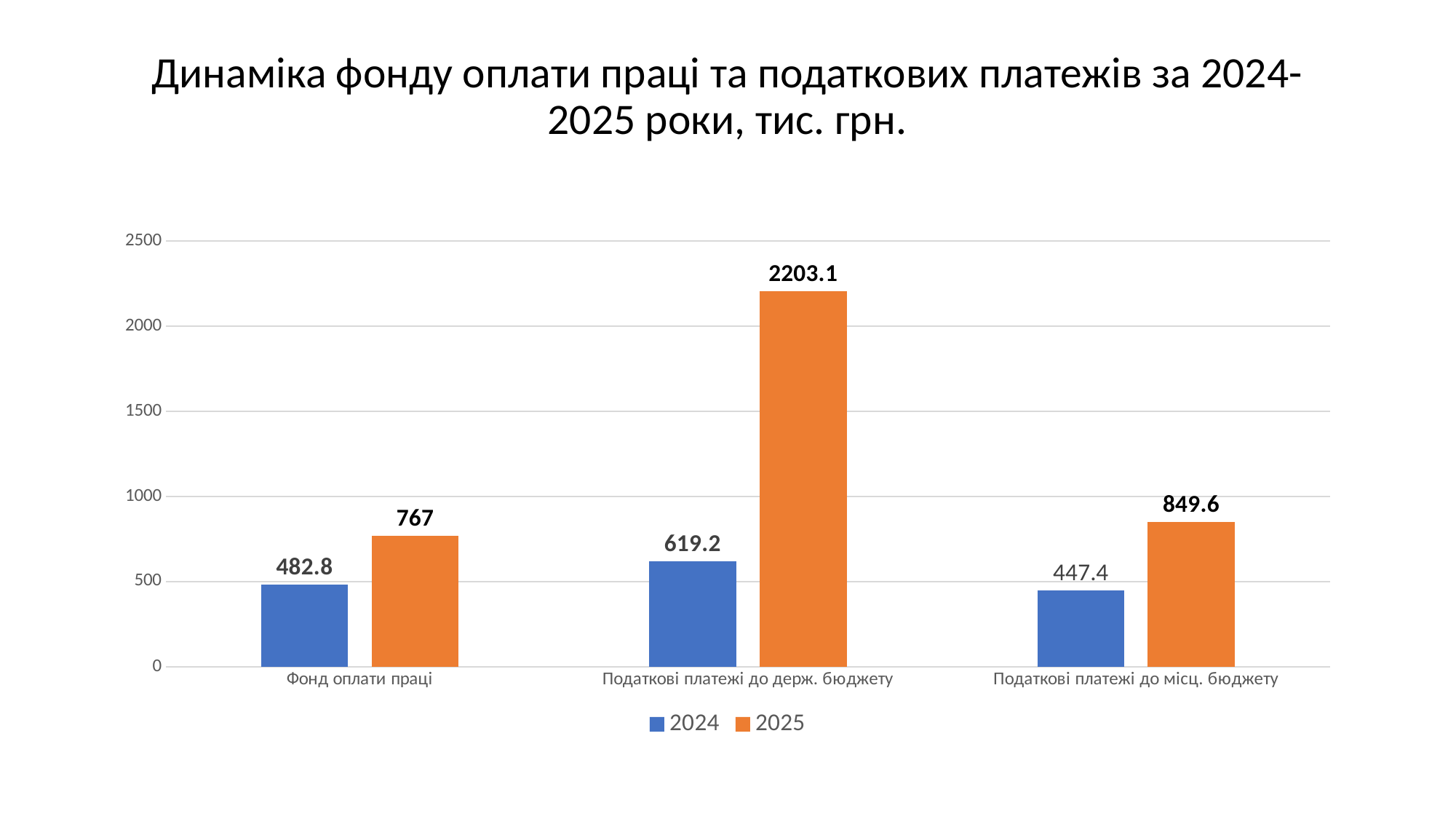

# Динаміка фонду оплати праці та податкових платежів за 2024-2025 роки, тис. грн.

### Chart

| Category | 2024 | 2025 |
|---|---|---|
| Фонд оплати праці | 482.8 | 767.0 |
| Податкові платежі до держ. бюджету | 619.2 | 2203.1 |
| Податкові платежі до місц. бюджету | 447.4 | 849.6 |